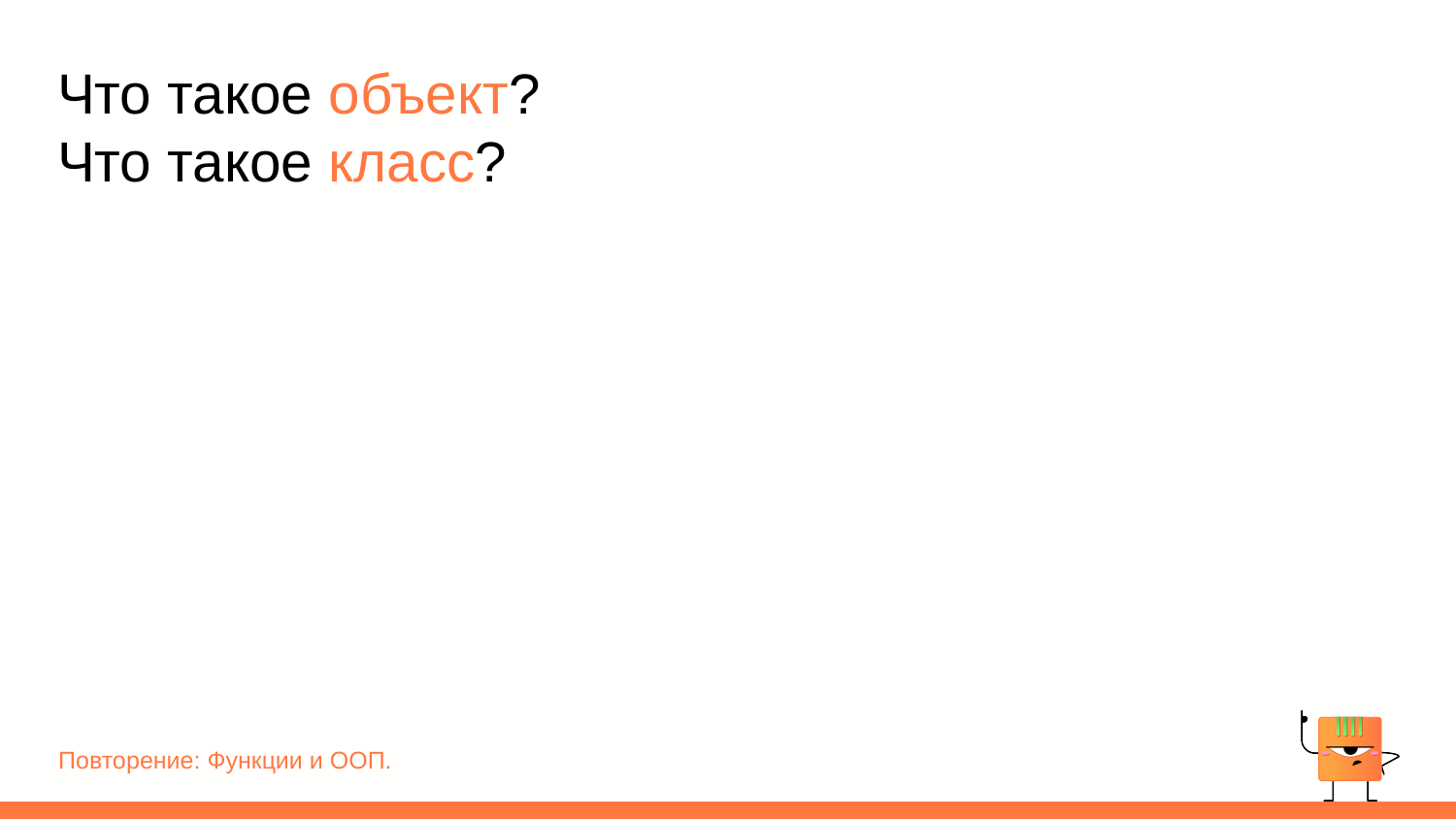

# Что такое объект?
Что такое класс?
Повторение: Функции и ООП.